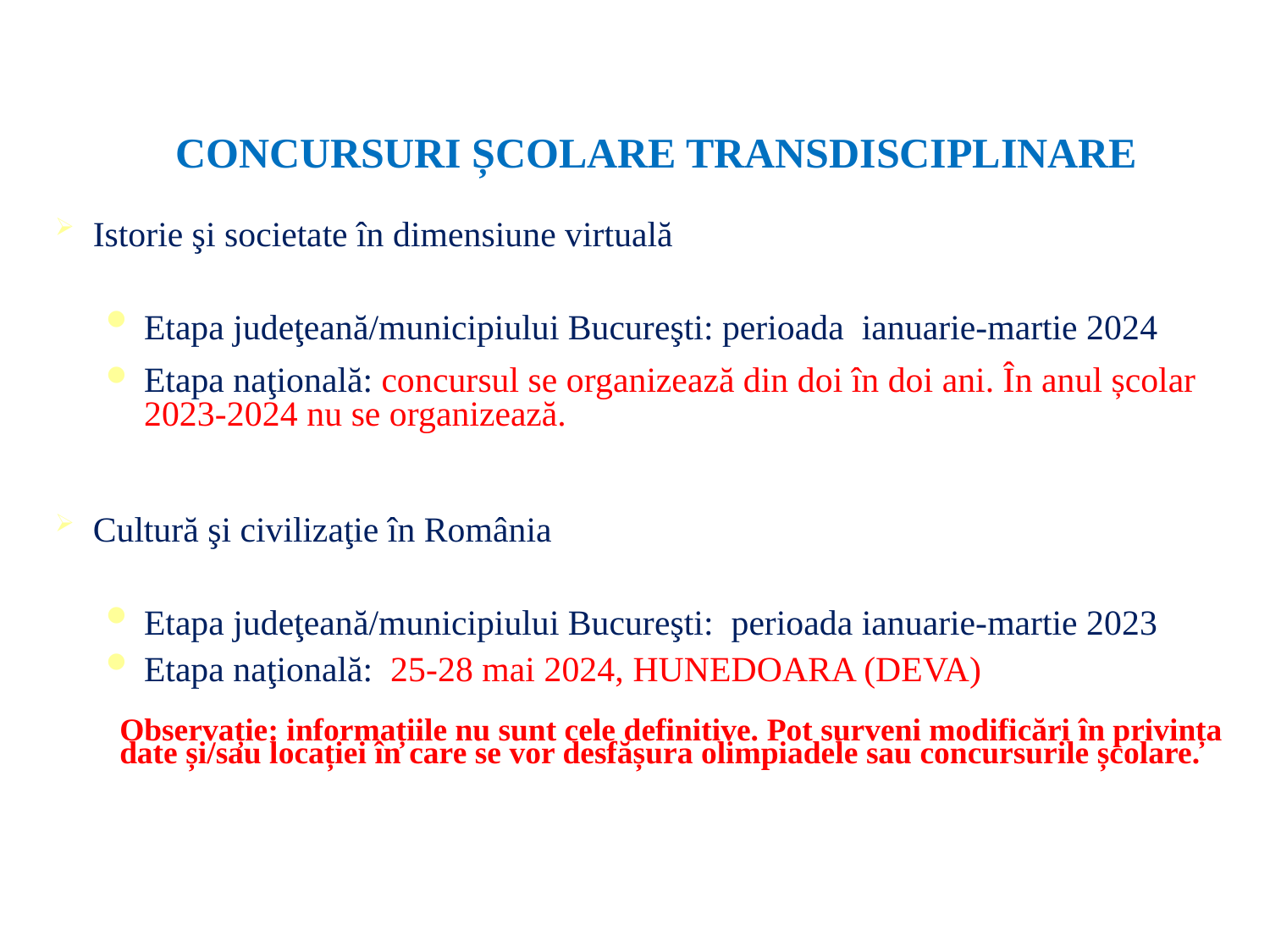

CONCURSURI ȘCOLARE TRANSDISCIPLINARE

Istorie şi societate în dimensiune virtuală

Etapa judeţeană/municipiului Bucureşti: perioada  ianuarie-martie 2024
Etapa naţională: concursul se organizează din doi în doi ani. În anul școlar 2023-2024 nu se organizează.

Cultură şi civilizaţie în România

Etapa judeţeană/municipiului Bucureşti:  perioada ianuarie-martie 2023
Etapa naţională:  25-28 mai 2024, HUNEDOARA (DEVA)
Observație: informațiile nu sunt cele definitive. Pot surveni modificări în privința date și/sau locației în care se vor desfășura olimpiadele sau concursurile școlare.
24